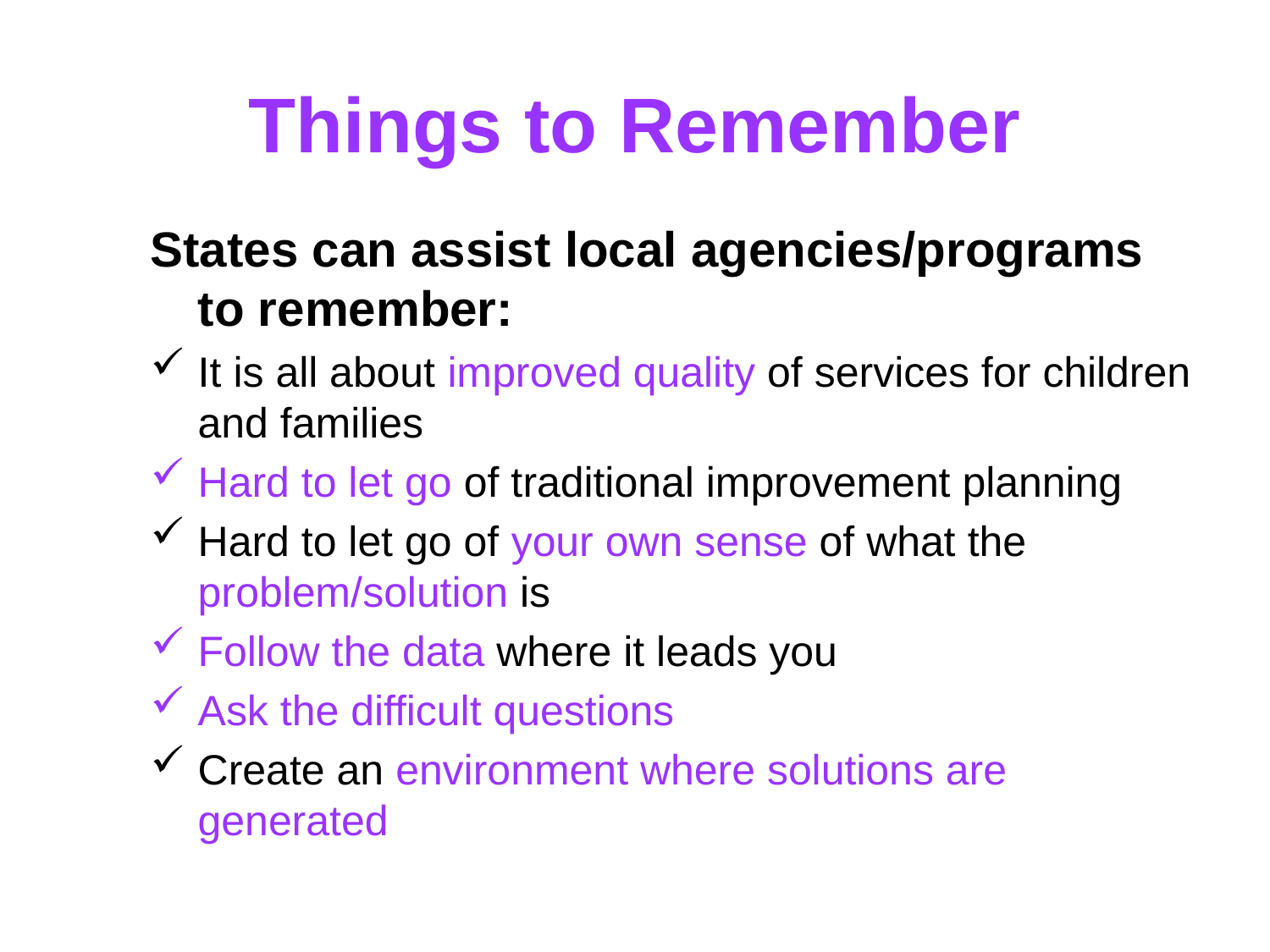

Things to Remember
States can assist local agencies/programs to remember:
It is all about improved quality of services for children and families
Hard to let go of traditional improvement planning
Hard to let go of your own sense of what the problem/solution is
Follow the data where it leads you
Ask the difficult questions
Create an environment where solutions are generated